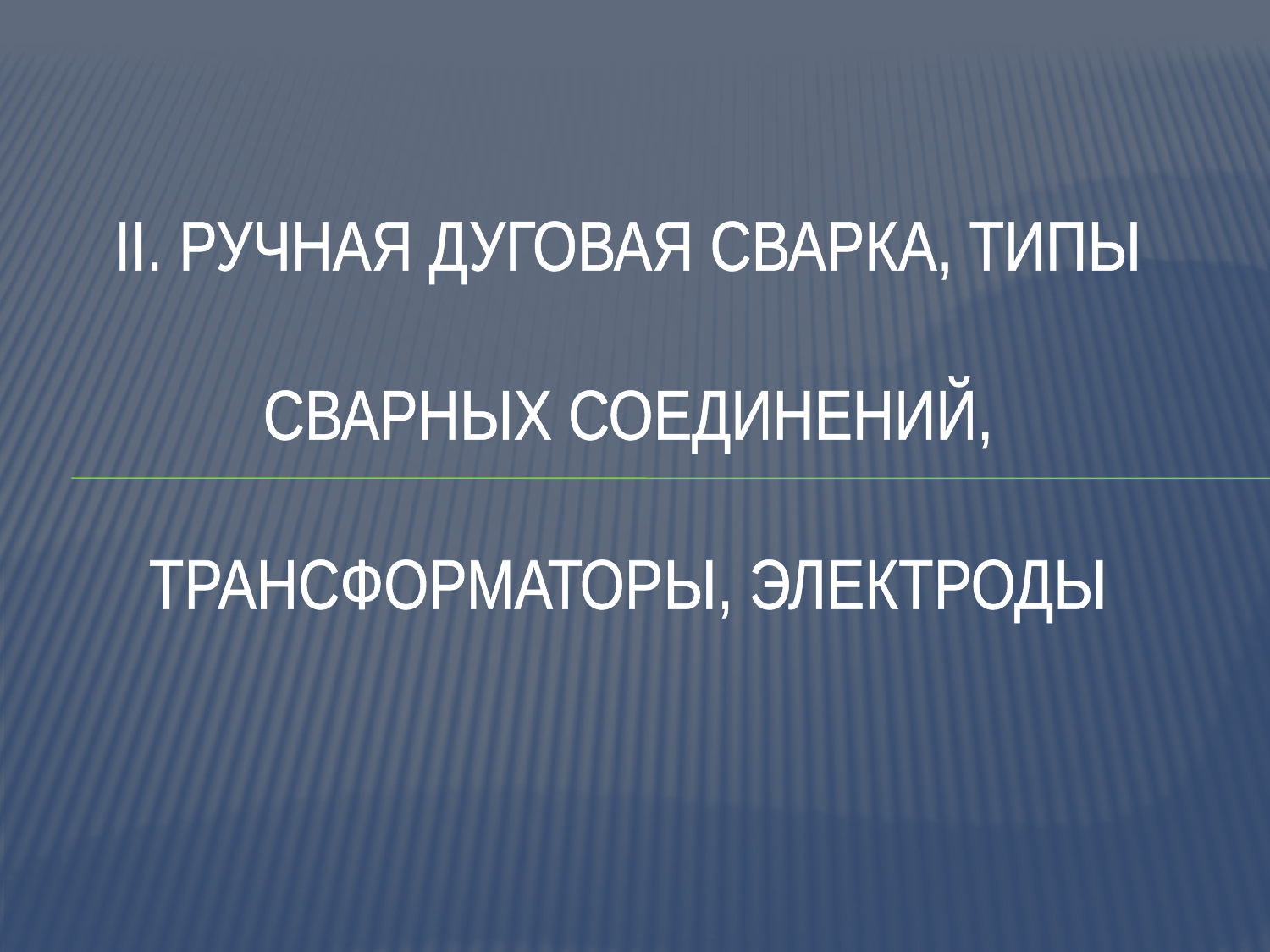

# II. РУЧНАЯ ДУГОВАЯ СВАРКА, ТИПЫ СВАРНЫХ СОЕДИНЕНИЙ, ТРАНСФОРМАТОРЫ, ЭЛЕКТРОДЫ